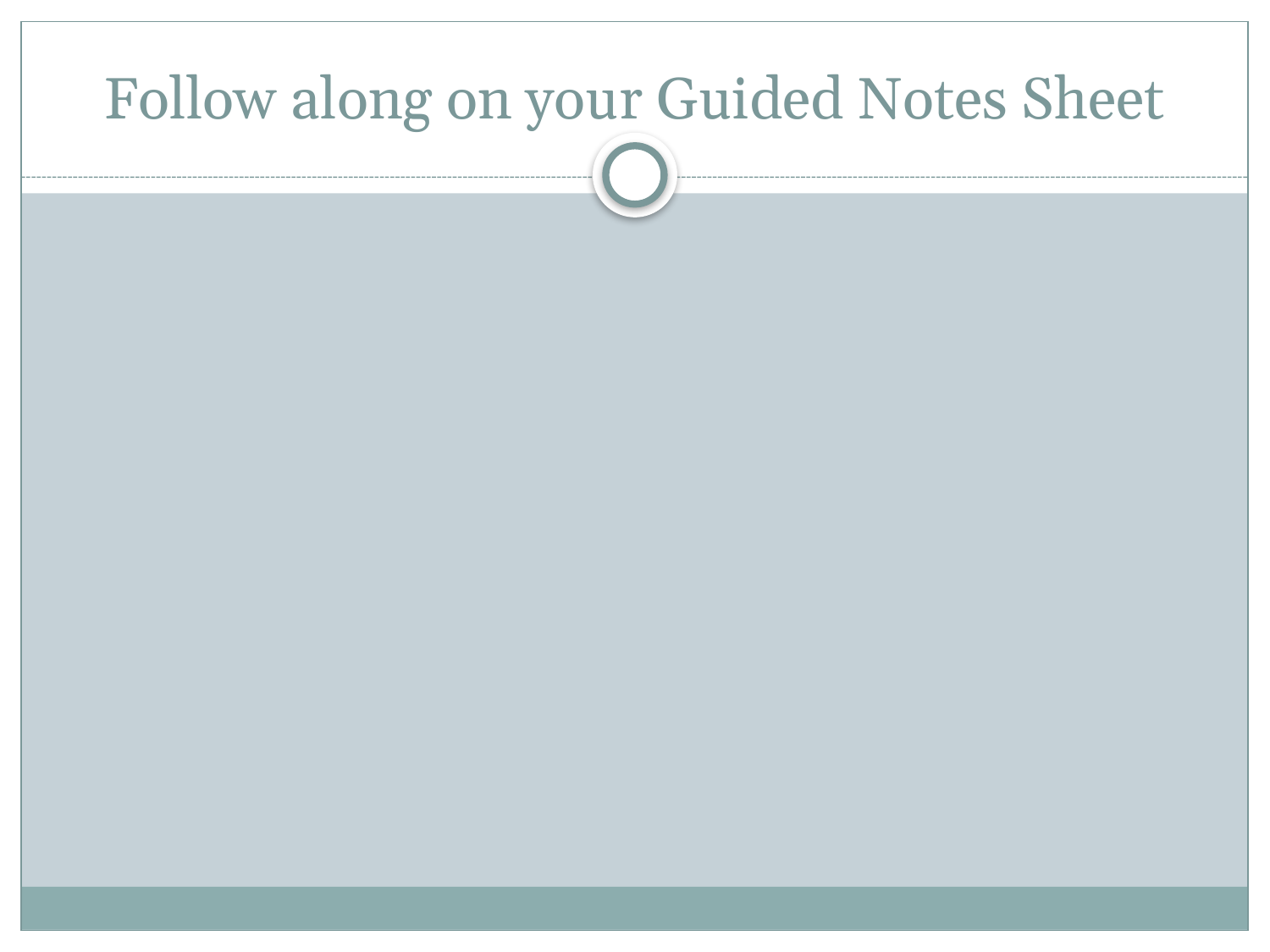

# Follow along on your Guided Notes Sheet